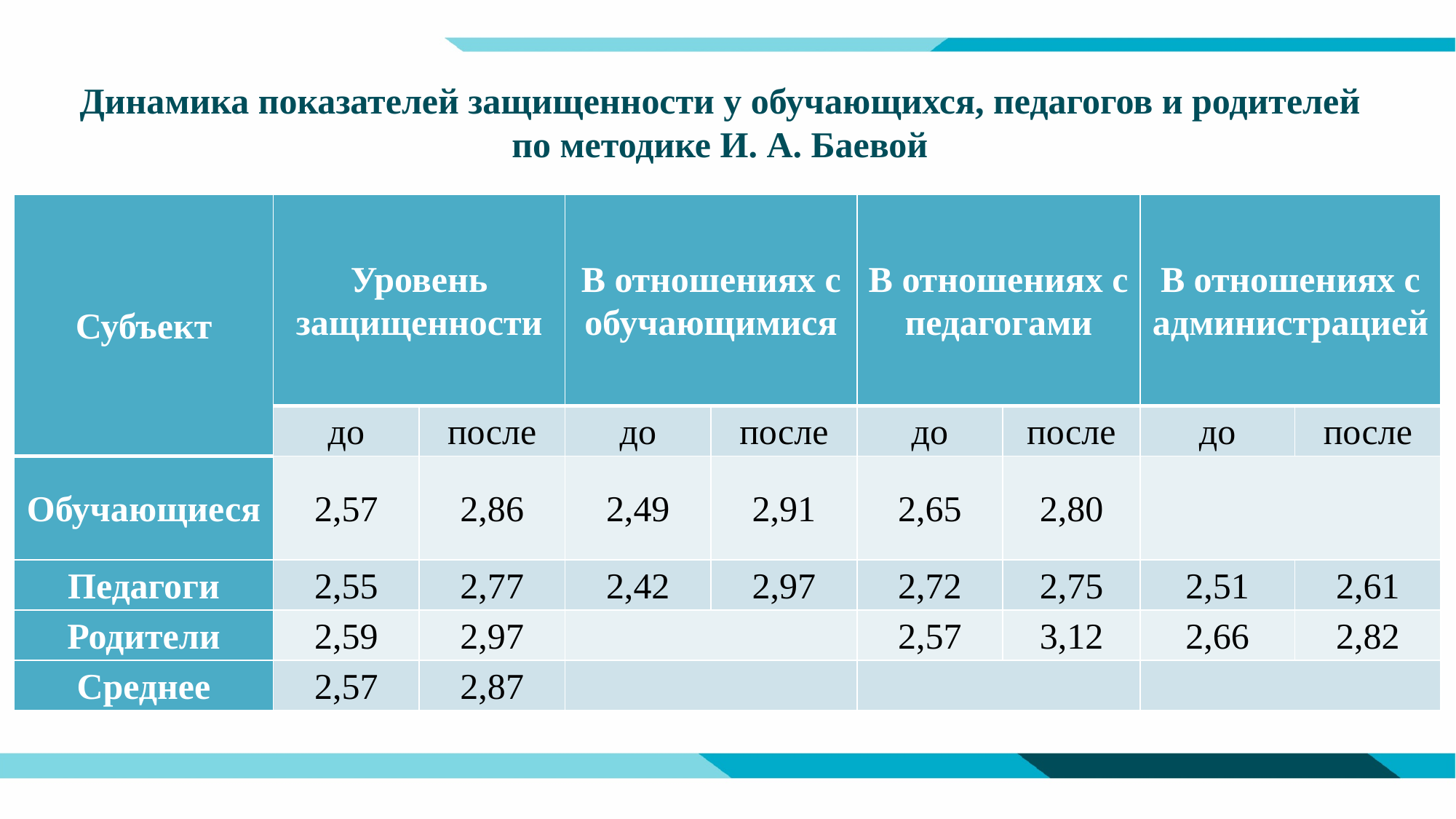

# Динамика показателей защищенности у обучающихся, педагогов и родителей по методике И. А. Баевой
| Субъект | Уровень защищенности |  | В отношениях с обучающимися |  | В отношениях с педагогами |  | В отношениях с администрацией |  |
| --- | --- | --- | --- | --- | --- | --- | --- | --- |
|  | до | после | до | после | до | после | до | после |
| Обучающиеся | 2,57 | 2,86 | 2,49 | 2,91 | 2,65 | 2,80 |  |  |
| Педагоги | 2,55 | 2,77 | 2,42 | 2,97 | 2,72 | 2,75 | 2,51 | 2,61 |
| Родители | 2,59 | 2,97 |  |  | 2,57 | 3,12 | 2,66 | 2,82 |
| Среднее | 2,57 | 2,87 |  |  |  |  |  |  |